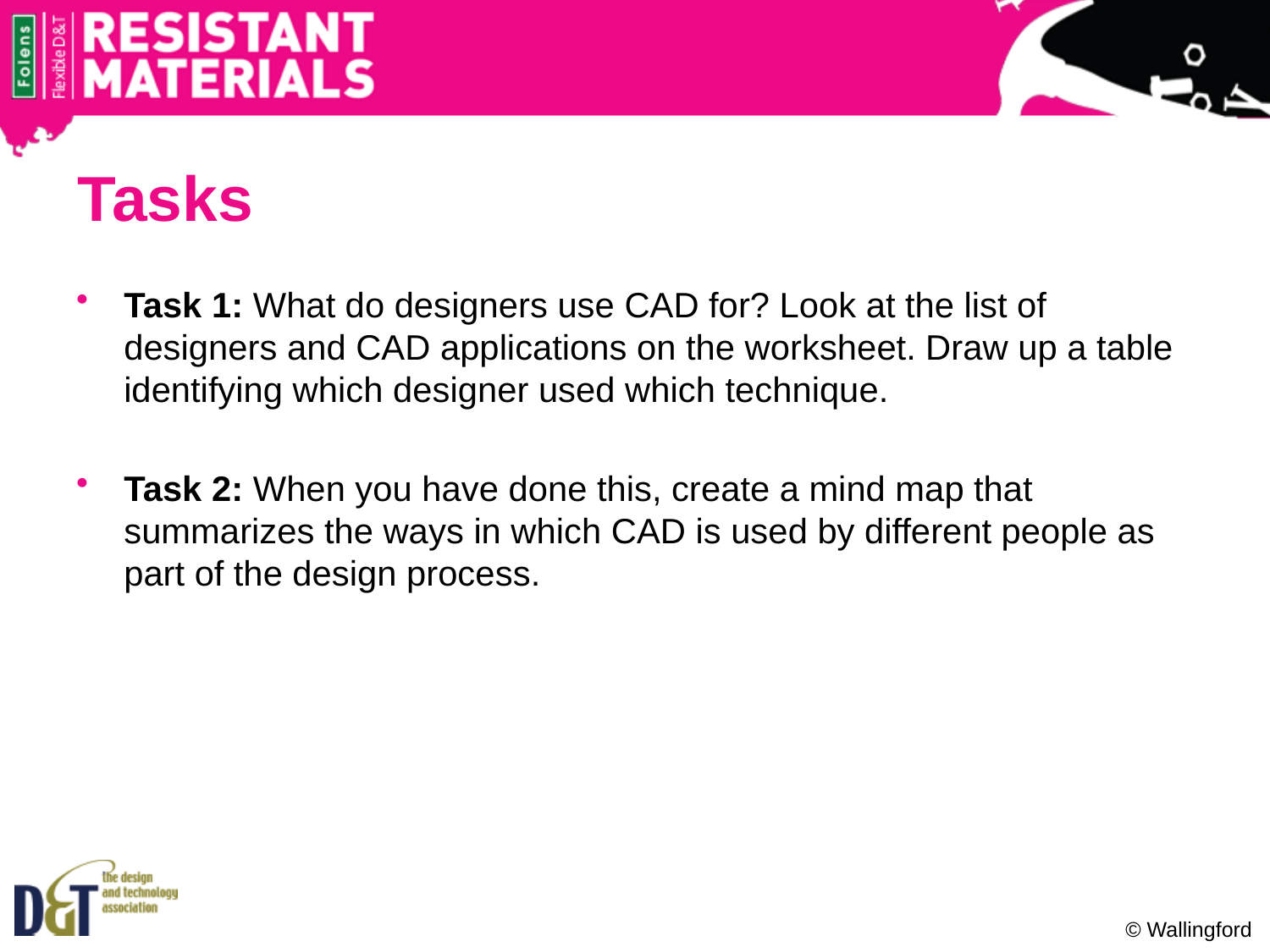

# Tasks
Task 1: What do designers use CAD for? Look at the list of designers and CAD applications on the worksheet. Draw up a table identifying which designer used which technique.

Task 2: When you have done this, create a mind map that summarizes the ways in which CAD is used by different people as part of the design process.

© Wallingford